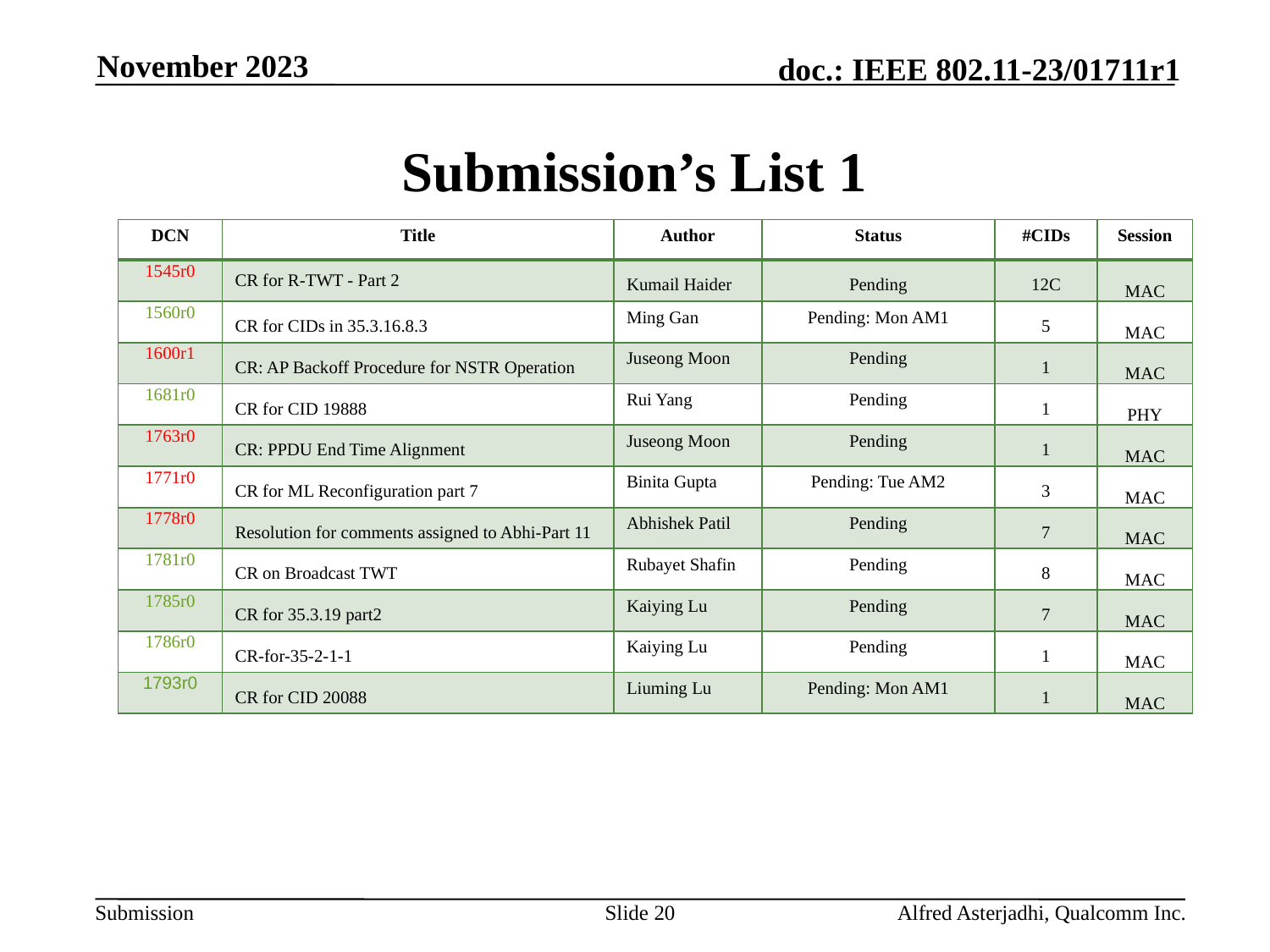

November 2023
# Submission’s List 1
| DCN | Title | Author | Status | #CIDs | Session |
| --- | --- | --- | --- | --- | --- |
| 1545r0 | CR for R-TWT - Part 2 | Kumail Haider | Pending | 12C | MAC |
| 1560r0 | CR for CIDs in 35.3.16.8.3 | Ming Gan | Pending: Mon AM1 | 5 | MAC |
| 1600r1 | CR: AP Backoff Procedure for NSTR Operation | Juseong Moon | Pending | 1 | MAC |
| 1681r0 | CR for CID 19888 | Rui Yang | Pending | 1 | PHY |
| 1763r0 | CR: PPDU End Time Alignment | Juseong Moon | Pending | 1 | MAC |
| 1771r0 | CR for ML Reconfiguration part 7 | Binita Gupta | Pending: Tue AM2 | 3 | MAC |
| 1778r0 | Resolution for comments assigned to Abhi-Part 11 | Abhishek Patil | Pending | 7 | MAC |
| 1781r0 | CR on Broadcast TWT | Rubayet Shafin | Pending | 8 | MAC |
| 1785r0 | CR for 35.3.19 part2 | Kaiying Lu | Pending | 7 | MAC |
| 1786r0 | CR-for-35-2-1-1 | Kaiying Lu | Pending | 1 | MAC |
| 1793r0 | CR for CID 20088 | Liuming Lu | Pending: Mon AM1 | 1 | MAC |
Slide 20
Alfred Asterjadhi, Qualcomm Inc.